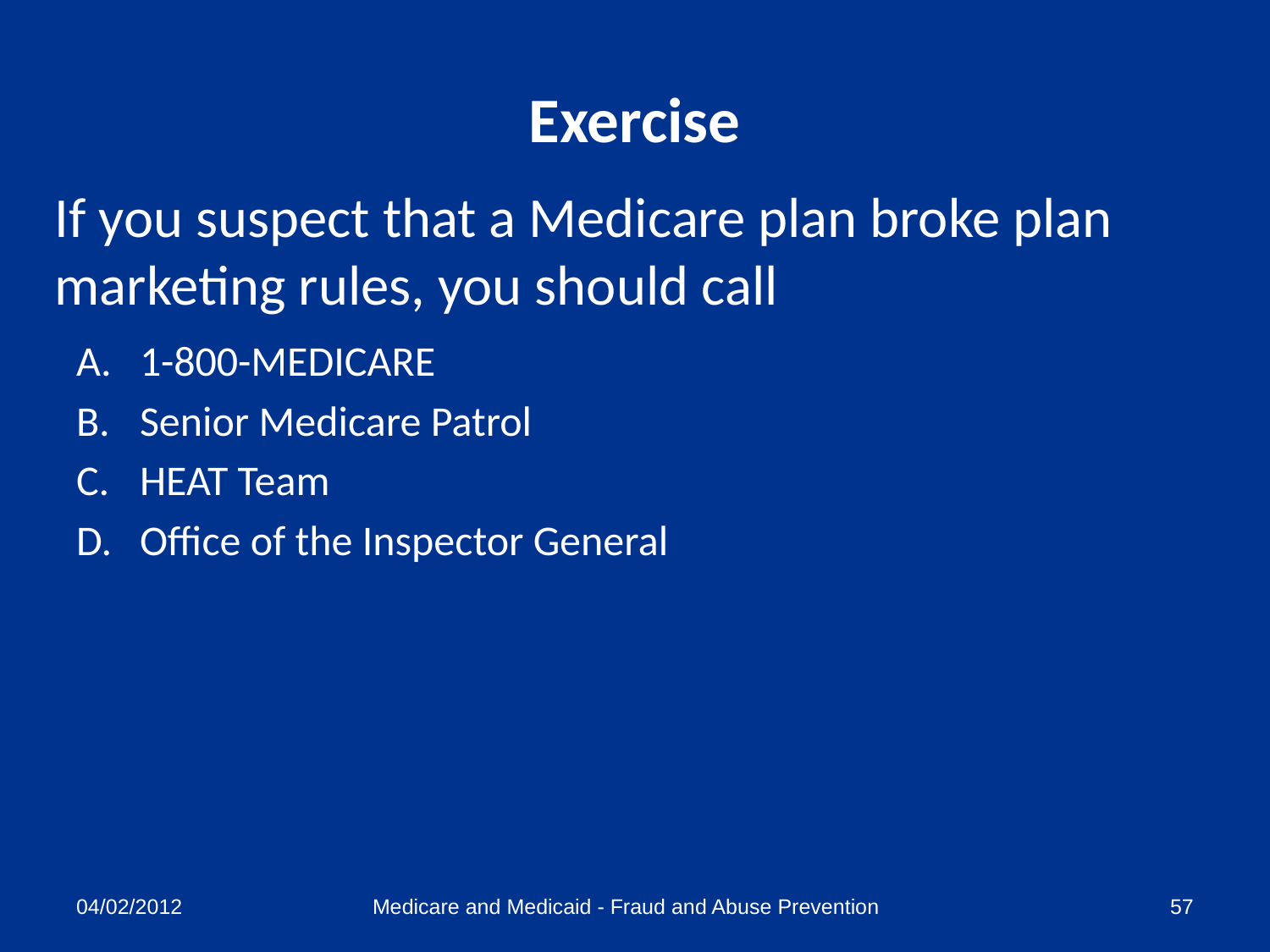

# Exercise
If you suspect that a Medicare plan broke plan marketing rules, you should call
1-800-MEDICARE
Senior Medicare Patrol
HEAT Team
Office of the Inspector General

04/02/2012
Medicare and Medicaid - Fraud and Abuse Prevention
57